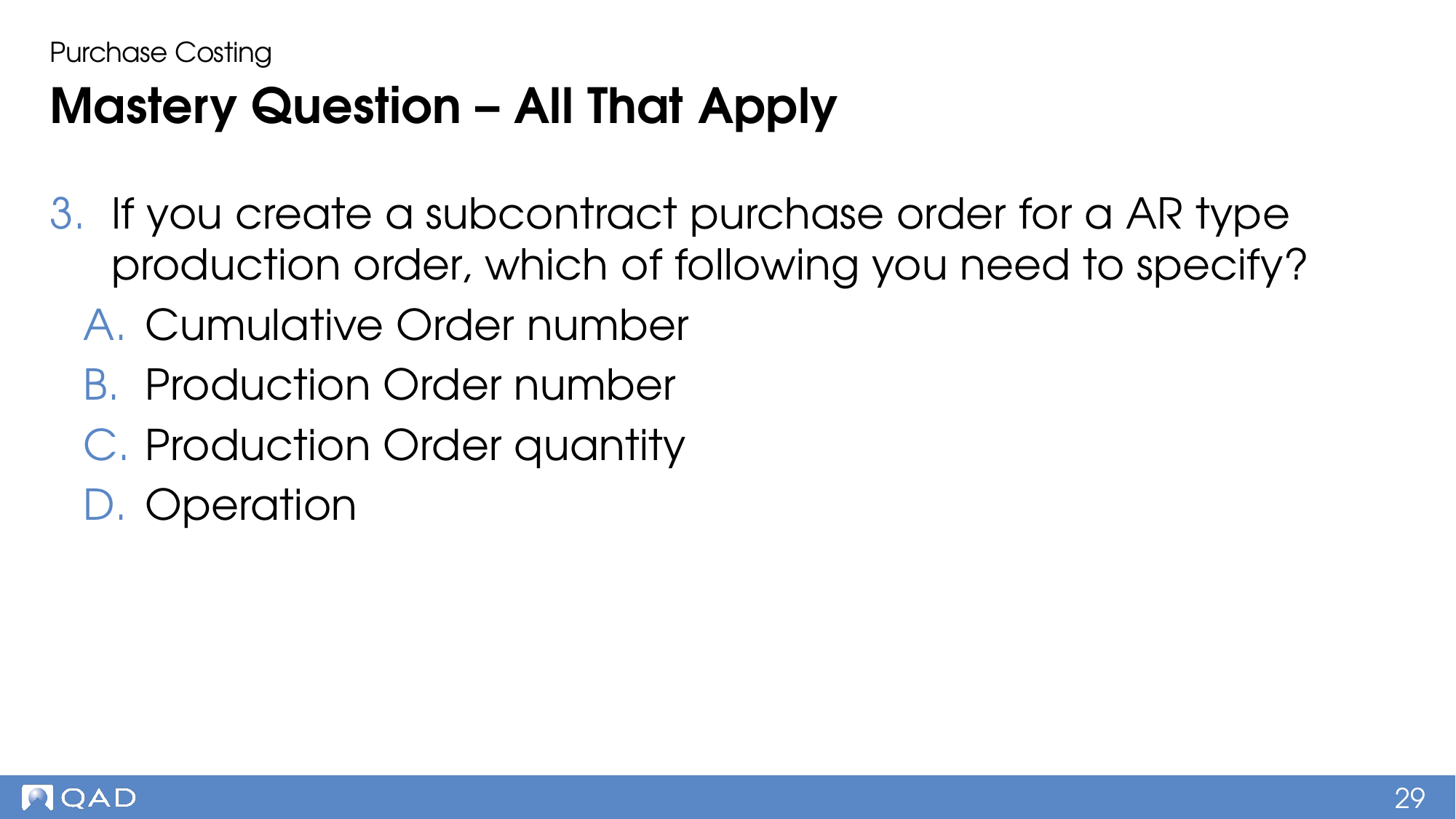

Purchase Costing
# Mastery Question – All That Apply
If you create a subcontract purchase order for a AR type production order, which of following you need to specify?
Cumulative Order number
Production Order number
Production Order quantity
Operation
29